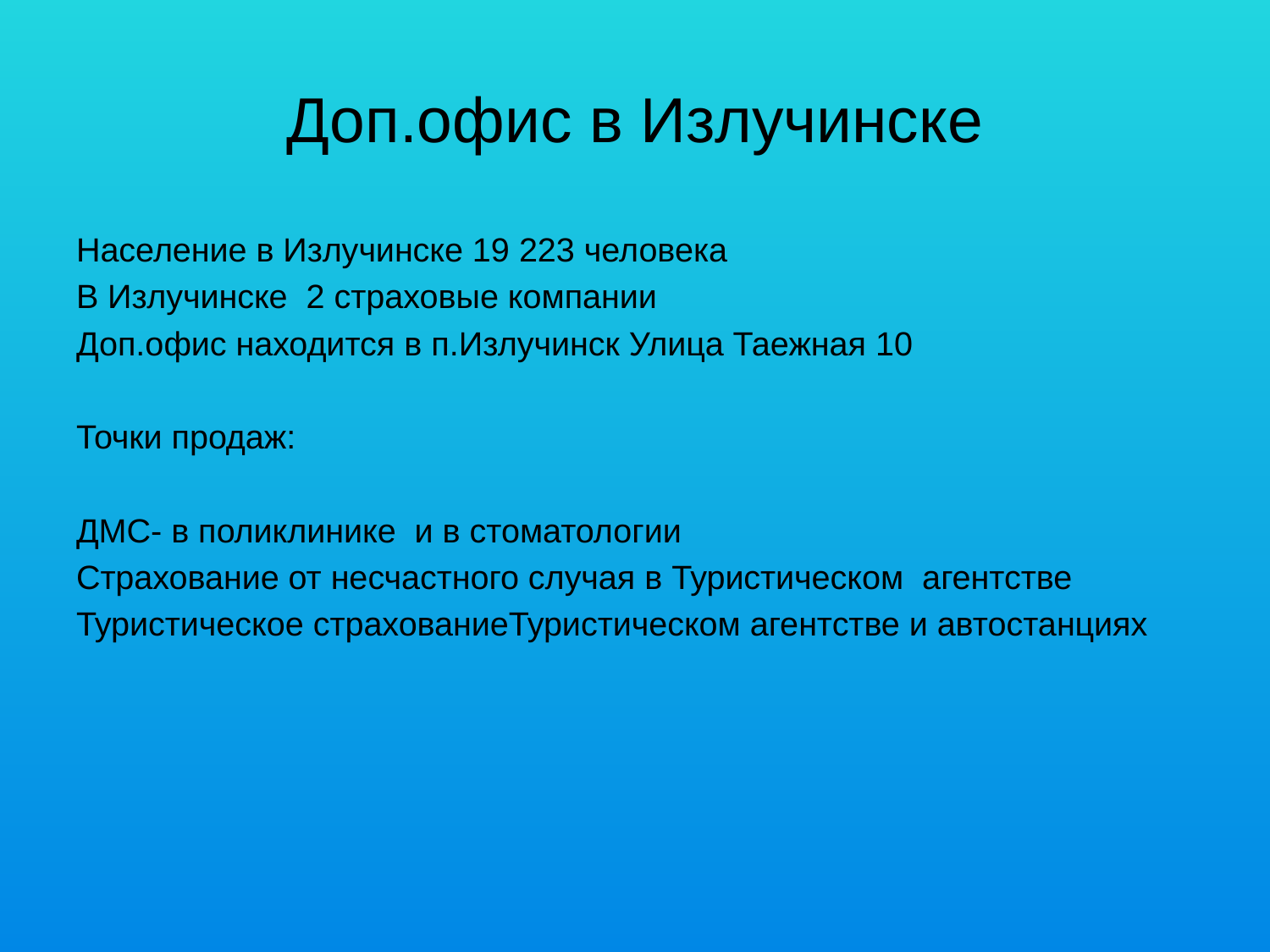

# Доп.офис в Излучинске
Население в Излучинске 19 223 человека
В Излучинске  2 страховые компании
Доп.офис находится в п.Излучинск Улица Таежная 10

Точки продаж:

ДМС- в поликлинике  и в стоматологии
Страхование от несчастного случая в Туристическом  агентстве
Туристическое страхованиеТуристическом агентстве и автостанциях